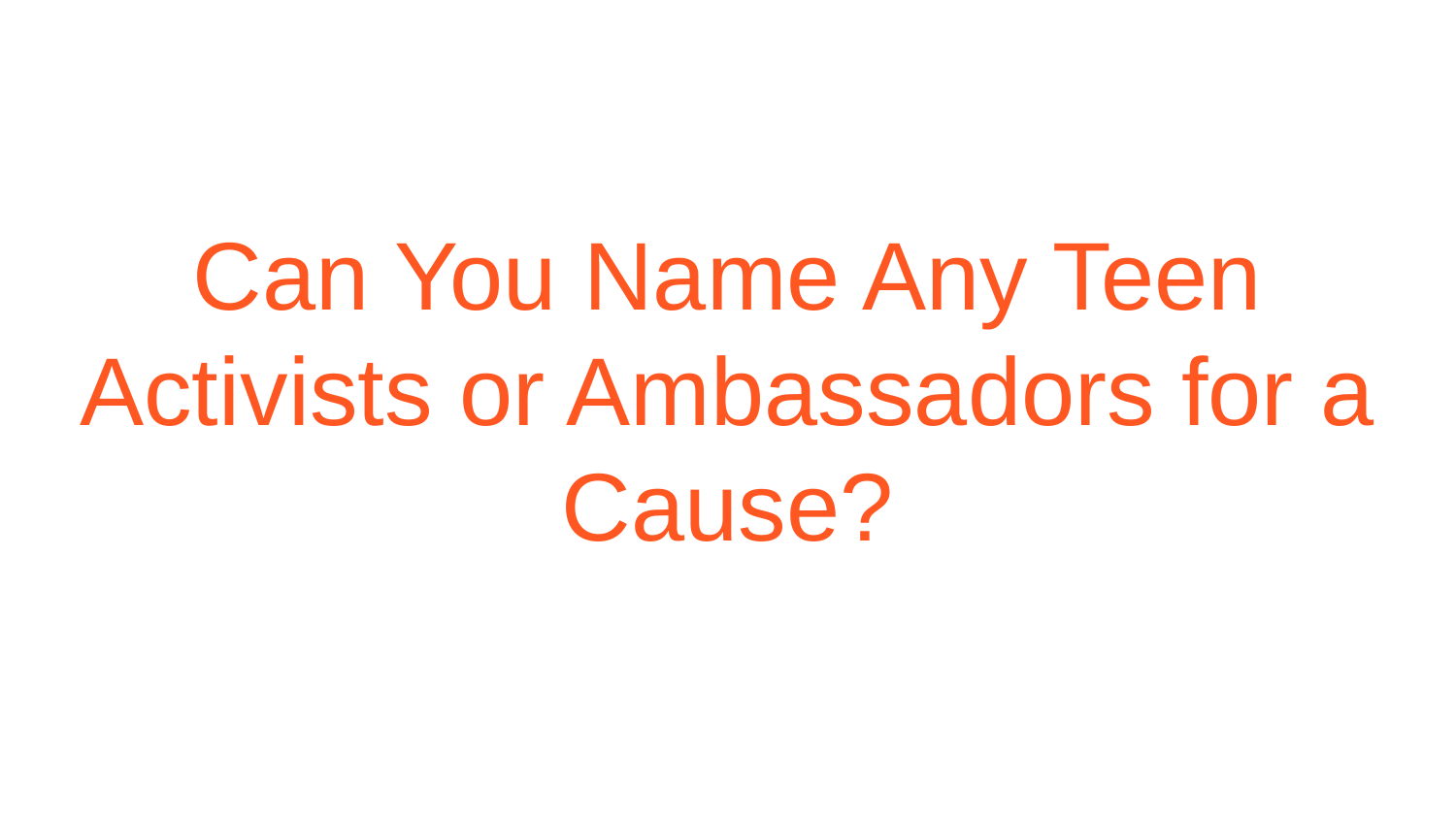

Can You Name Any Teen Activists or Ambassadors for a Cause?